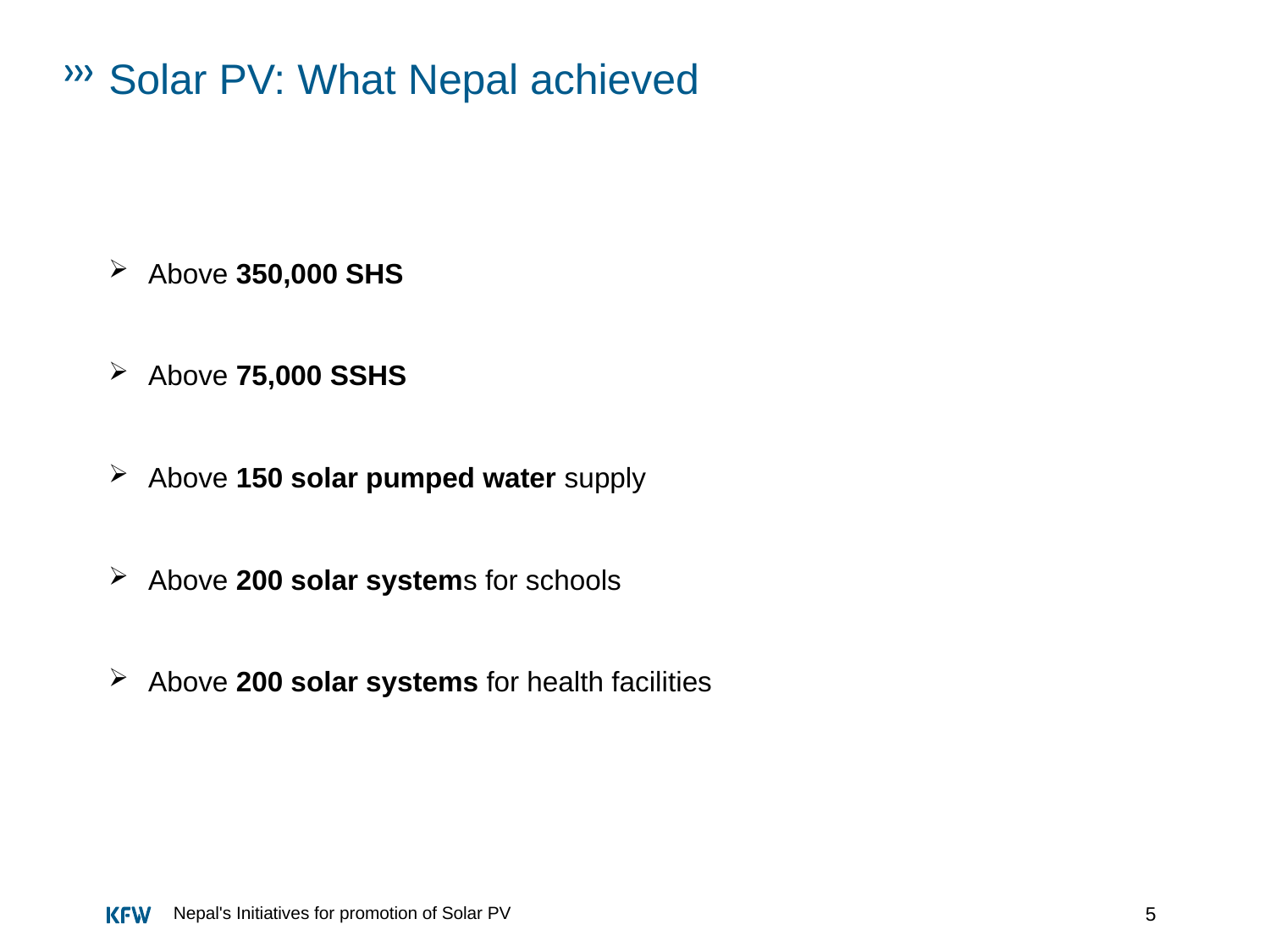

# Solar PV: What Nepal achieved
Above 350,000 SHS

Above 75,000 SSHS

Above 150 solar pumped water supply

Above 200 solar systems for schools

Above 200 solar systems for health facilities

5
Nepal's Initiatives for promotion of Solar PV